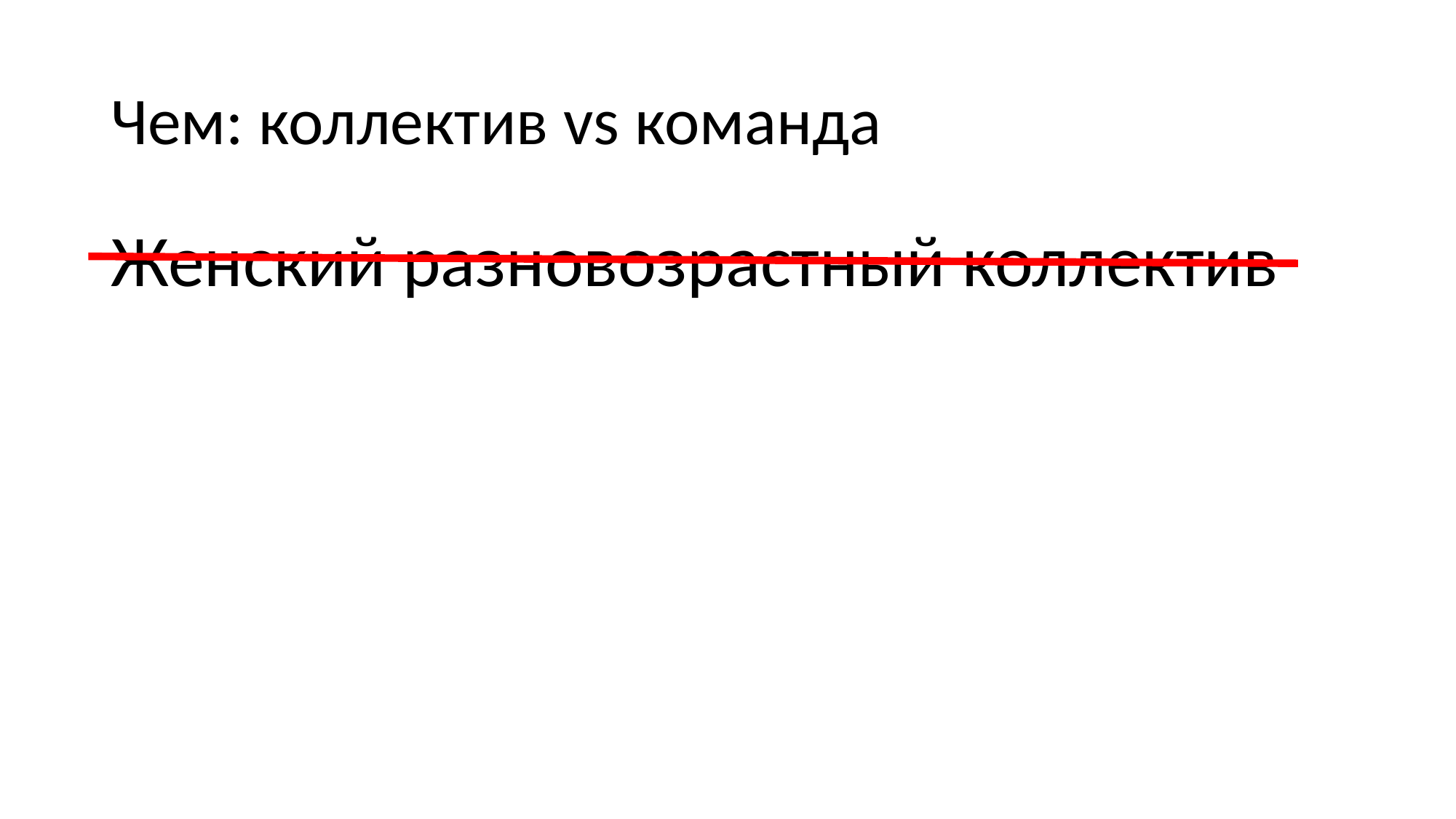

# Чем: коллектив vs команда
Женский разновозрастный коллектив